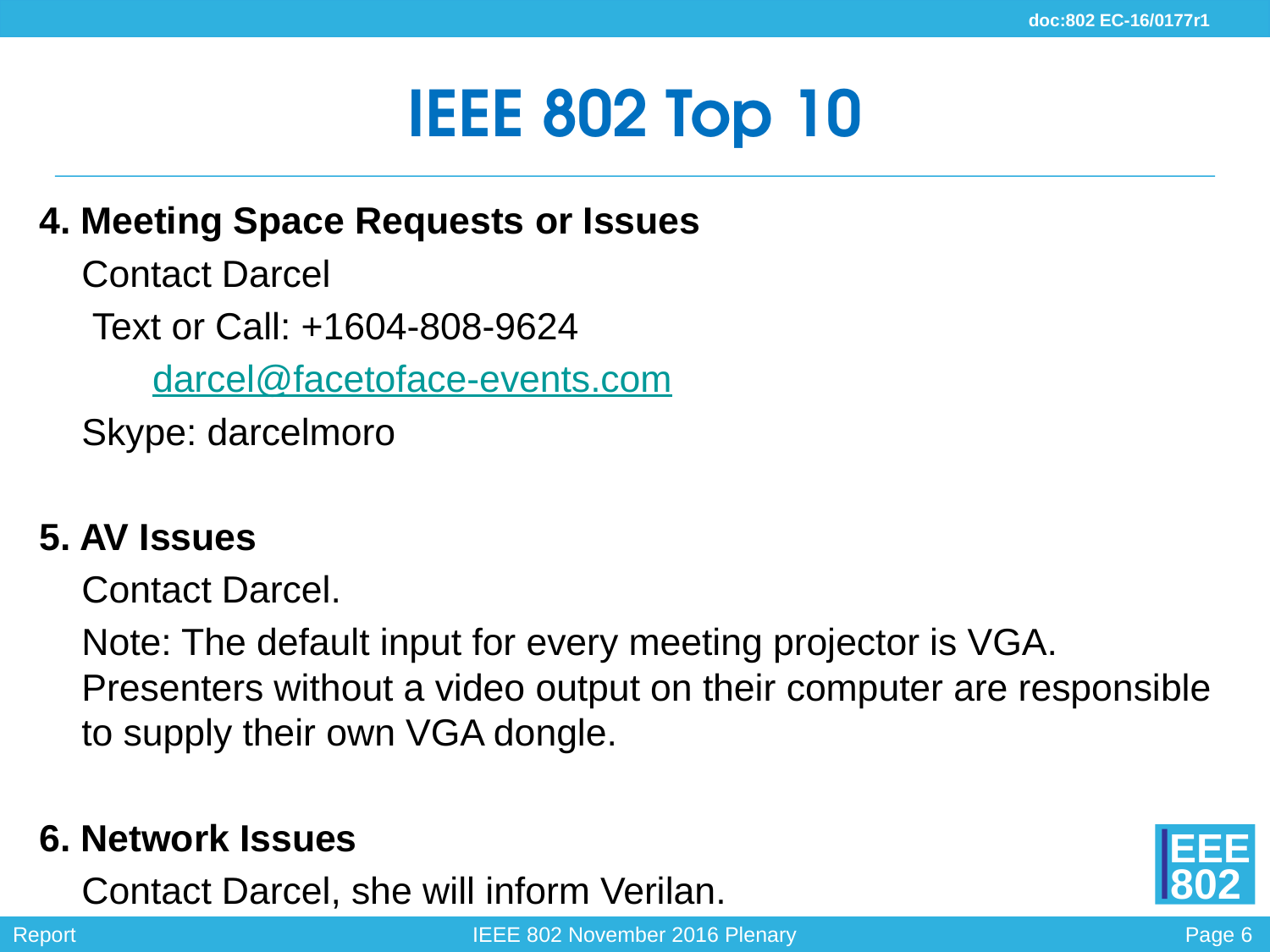

# IEEE 802 Top 10
4. Meeting Space Requests or Issues
	Contact Darcel
	 Text or Call: +1604-808-9624
darcel@facetoface-events.com
	Skype: darcelmoro

5. AV Issues
	Contact Darcel.
	Note: The default input for every meeting projector is VGA.  Presenters without a video output on their computer are responsible to supply their own VGA dongle.

6. Network Issues
	Contact Darcel, she will inform Verilan.